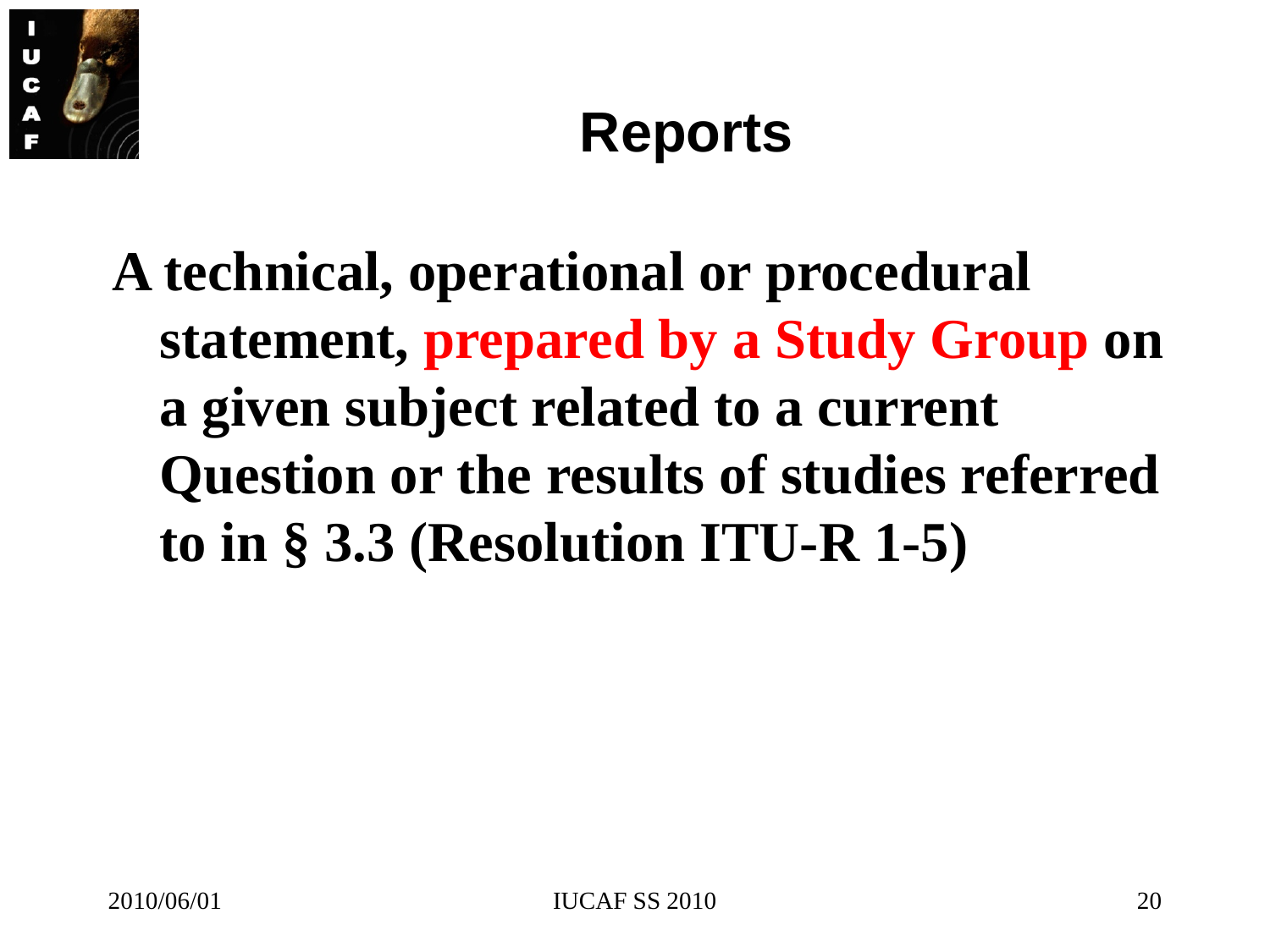

# Reports
A technical, operational or procedural statement, prepared by a Study Group on a given subject related to a current Question or the results of studies referred to in § 3.3 (Resolution ITU-R 1-5)

2010/06/01
IUCAF SS 2010
20